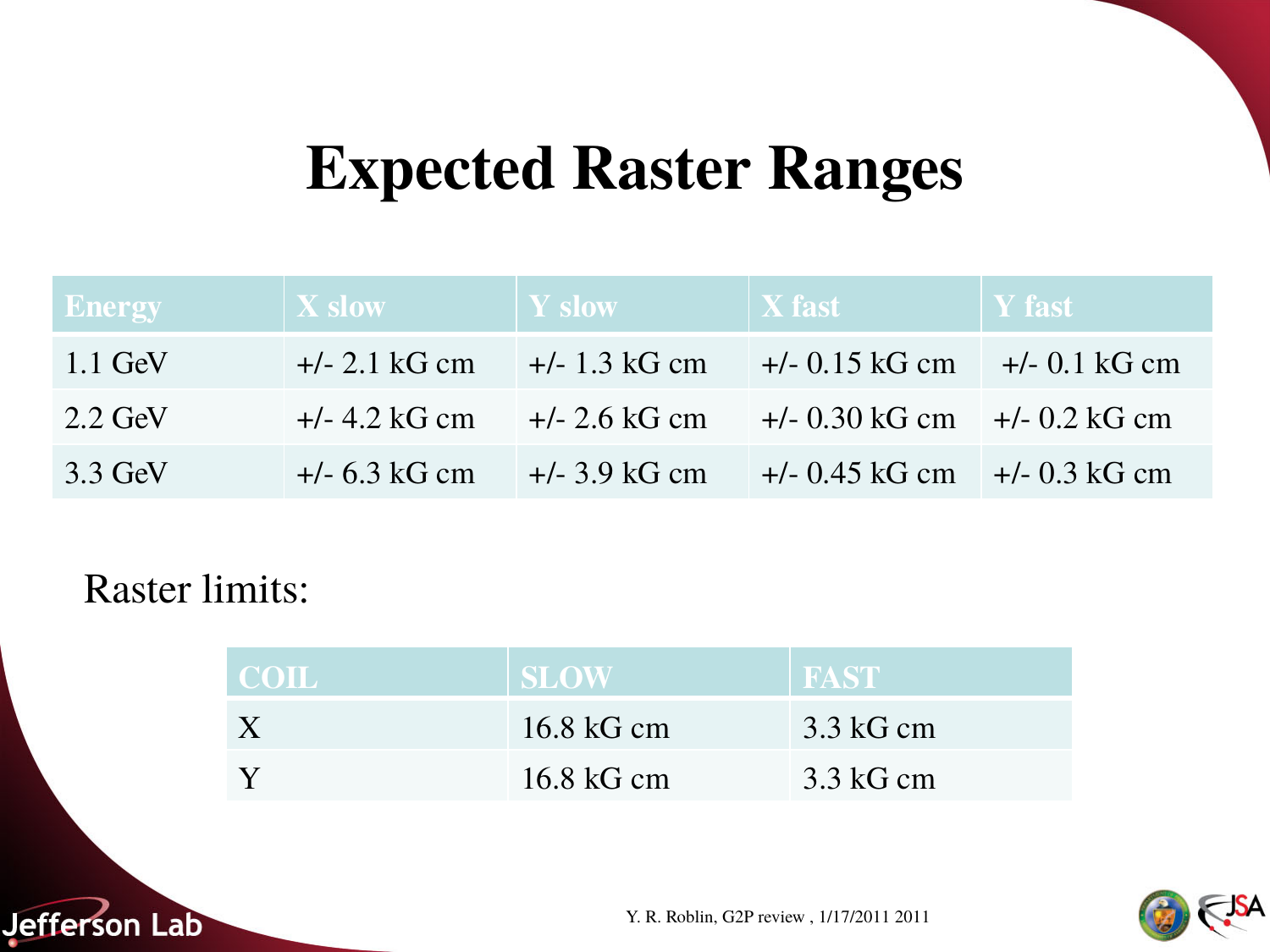

# Expected Raster Ranges
| Energy | X slow | Y slow | X fast | Y fast |
| --- | --- | --- | --- | --- |
| 1.1 GeV | +/- 2.1 kG cm | +/- 1.3 kG cm | +/- 0.15 kG cm | +/- 0.1 kG cm |
| 2.2 GeV | +/- 4.2 kG cm | +/- 2.6 kG cm | +/- 0.30 kG cm | +/- 0.2 kG cm |
| 3.3 GeV | +/- 6.3 kG cm | +/- 3.9 kG cm | +/- 0.45 kG cm | +/- 0.3 kG cm |
Raster limits:
| COIL | SLOW | FAST |
| --- | --- | --- |
| X | 16.8 kG cm | 3.3 kG cm |
| Y | 16.8 kG cm | 3.3 kG cm |